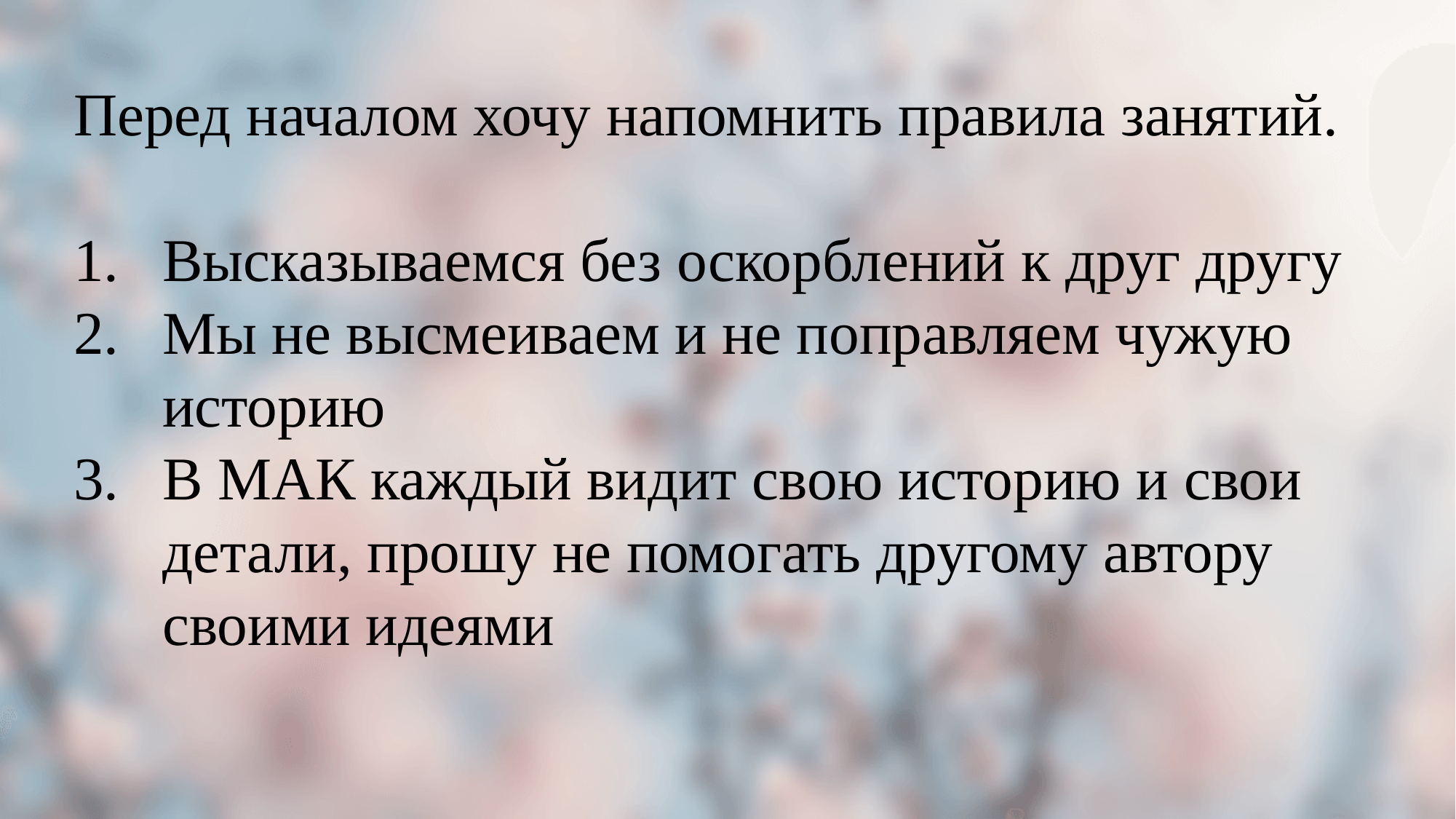

Перед началом хочу напомнить правила занятий.

Высказываемся без оскорблений к друг другу
Мы не высмеиваем и не поправляем чужую историю
В МАК каждый видит свою историю и свои детали, прошу не помогать другому автору своими идеями